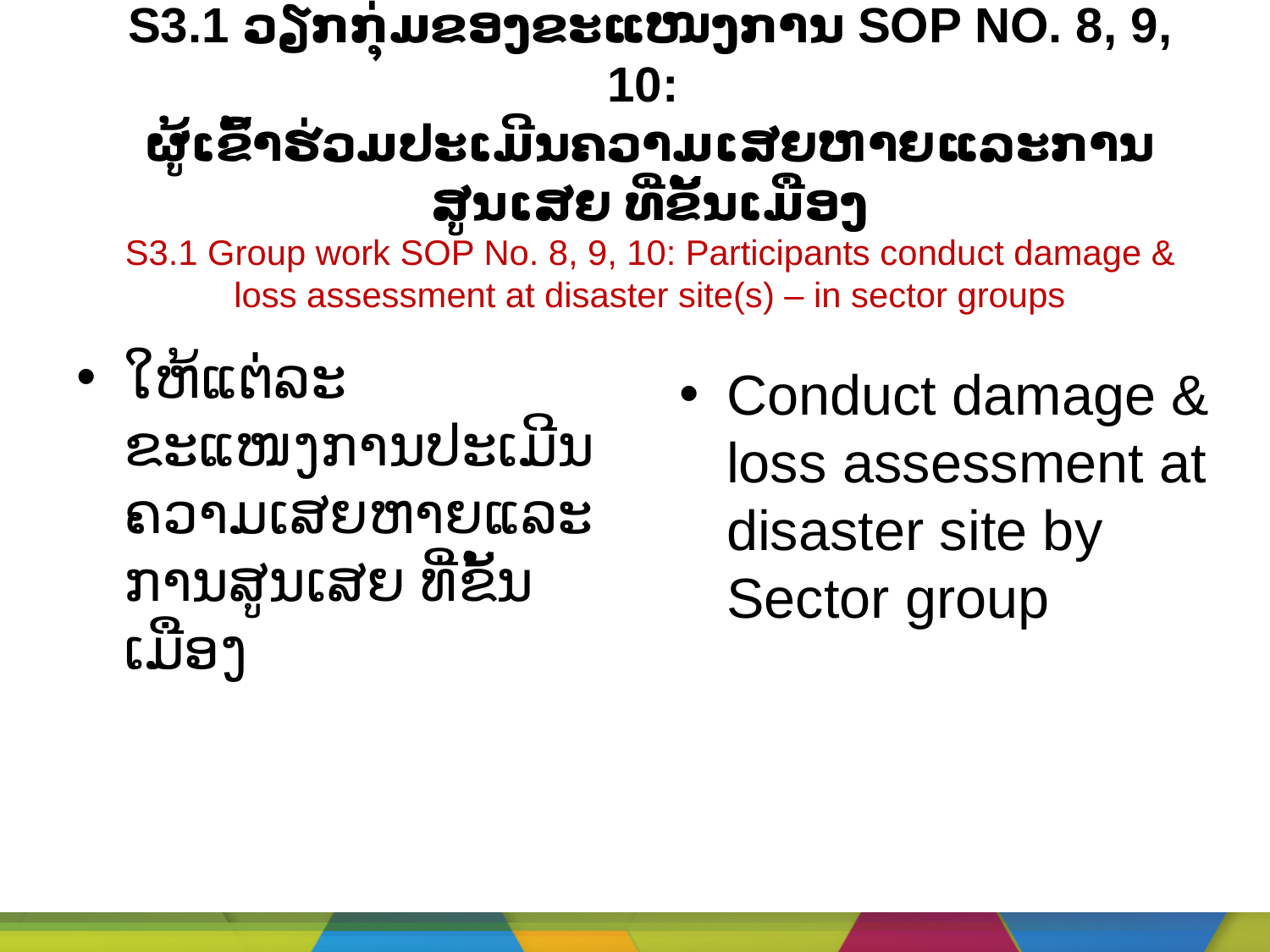

# S3.1 ວຽກກຸ່ມຂອງຂະແໜງການ SOP NO. 8, 9, 10: ຜູ້ເຂົ້າຮ່ວມປະເມີນຄວາມເສຍຫາຍແລະການສູນເສຍ ທີ່ຂັ້ນເມືອງ S3.1 Group work SOP No. 8, 9, 10: Participants conduct damage & loss assessment at disaster site(s) – in sector groups
ໃຫ້ແຕ່ລະຂະແໜງການປະເມີນຄວາມເສຍຫາຍແລະການສູນເສຍ ທີ່ຂັ້ນເມືອງ
Conduct damage & loss assessment at disaster site by Sector group